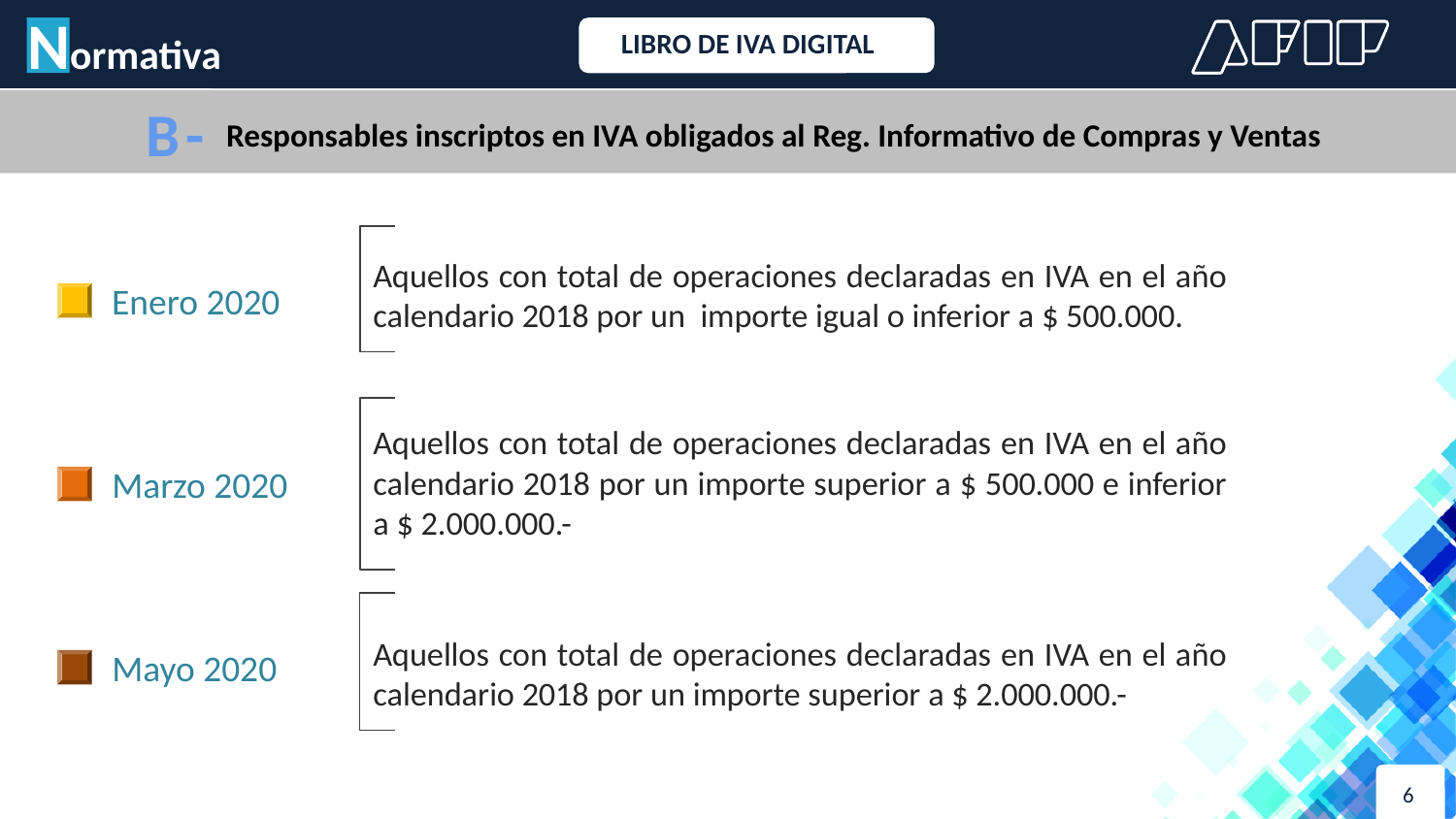

Normativa

LIBRO DE IVA DIGITAL
B-

Responsables inscriptos en IVA obligados al Reg. Informativo de Compras y Ventas

Aquellos con total de operaciones declaradas en IVA en el año calendario 2018 por un  importe igual o inferior a $ 500.000.
Enero 2020

Aquellos con total de operaciones declaradas en IVA en el año calendario 2018 por un importe superior a $ 500.000 e inferior a $ 2.000.000.-
Marzo 2020

Aquellos con total de operaciones declaradas en IVA en el año calendario 2018 por un importe superior a $ 2.000.000.-
Mayo 2020